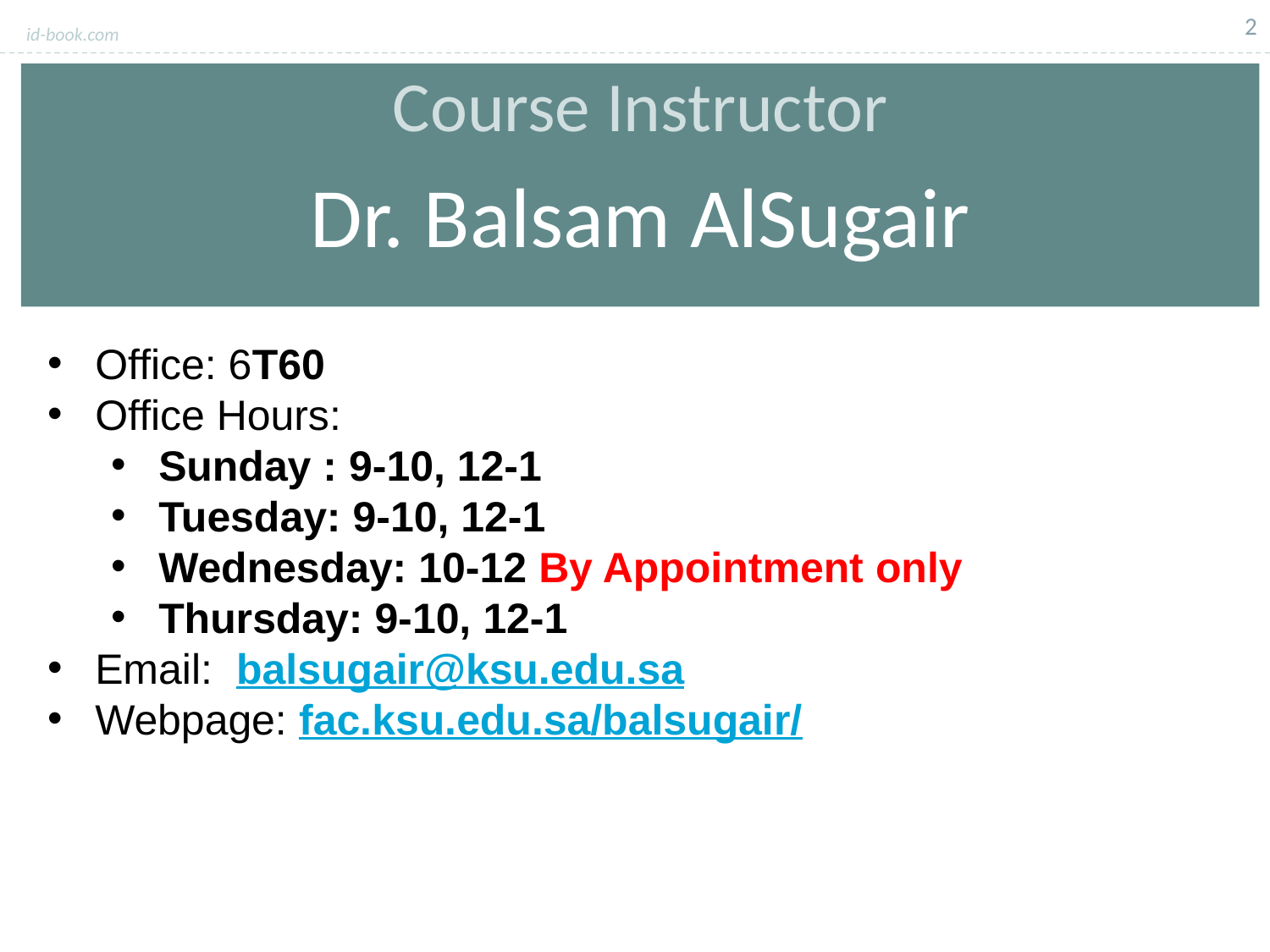

2
Course Instructor
Dr. Balsam AlSugair

Office: 6T60
Office Hours:
Sunday : 9-10, 12-1
Tuesday: 9-10, 12-1
Wednesday: 10-12 By Appointment only
Thursday: 9-10, 12-1
Email:  balsugair@ksu.edu.sa
Webpage: fac.ksu.edu.sa/balsugair/